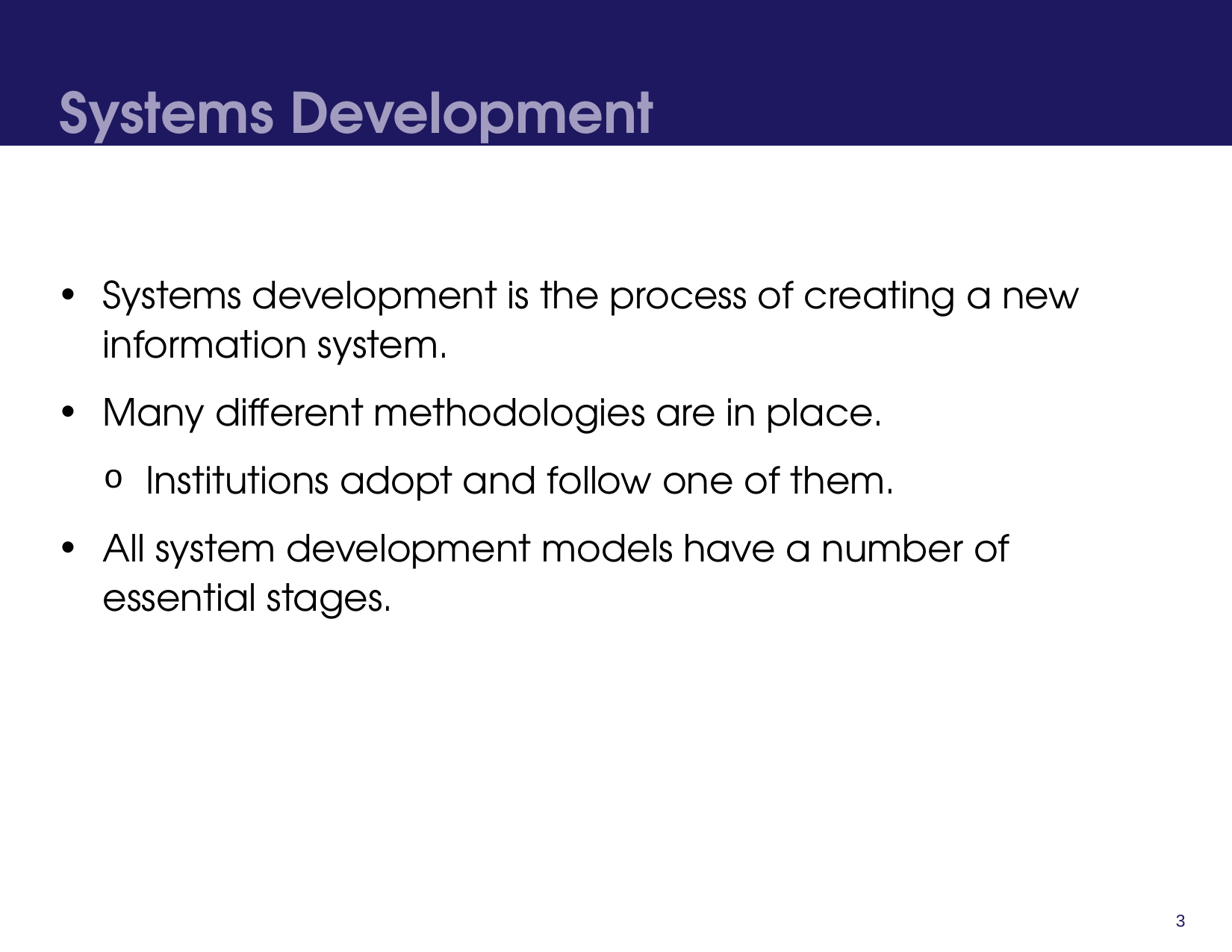

# Systems Development
Systems development is the process of creating a new information system.
Many different methodologies are in place.
Institutions adopt and follow one of them.
All system development models have a number of essential stages.

3